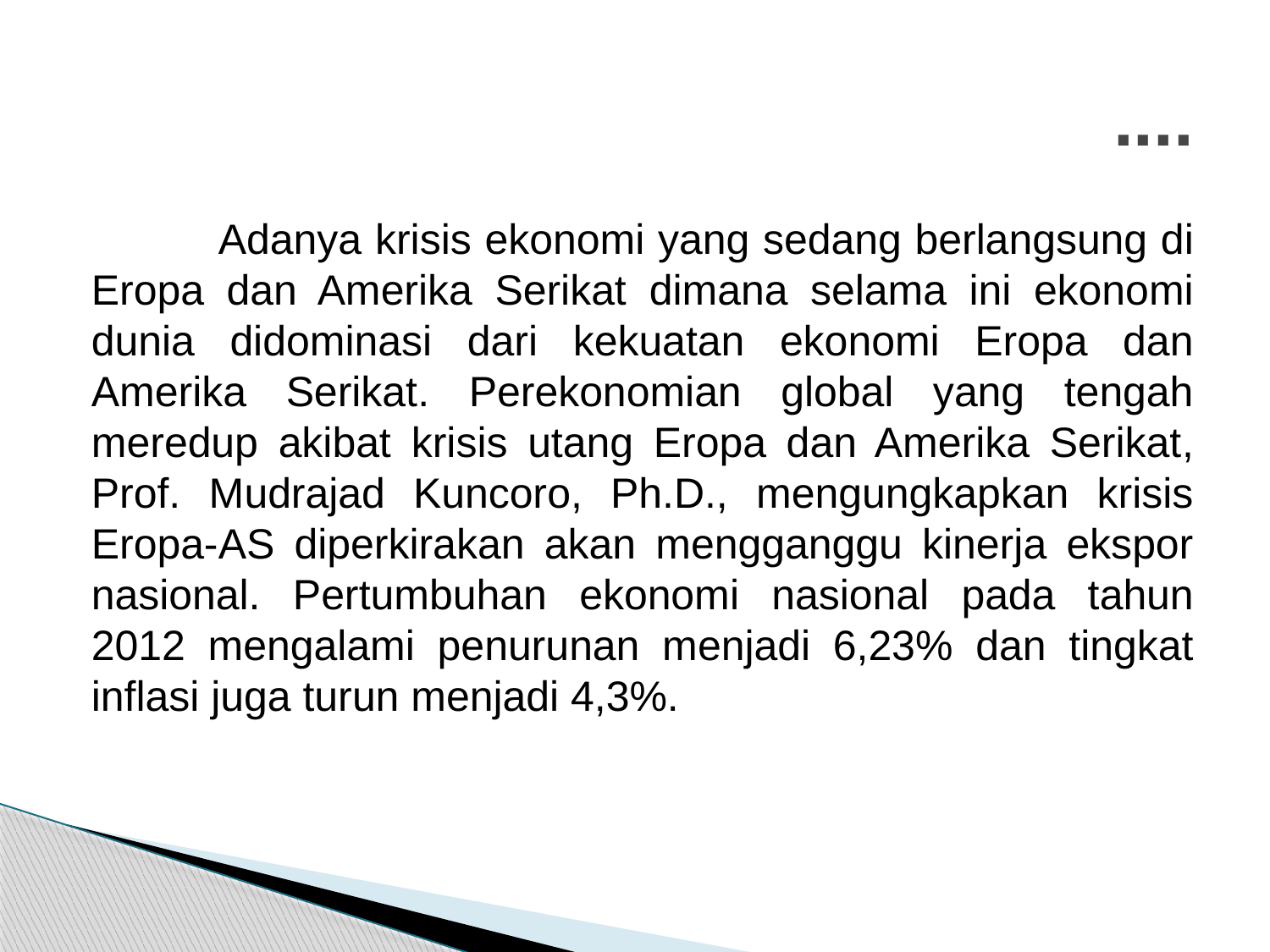

# ....
	Adanya krisis ekonomi yang sedang berlangsung di Eropa dan Amerika Serikat dimana selama ini ekonomi dunia didominasi dari kekuatan ekonomi Eropa dan Amerika Serikat. Perekonomian global yang tengah meredup akibat krisis utang Eropa dan Amerika Serikat, Prof. Mudrajad Kuncoro, Ph.D., mengungkapkan krisis Eropa-AS diperkirakan akan mengganggu kinerja ekspor nasional. Pertumbuhan ekonomi nasional pada tahun 2012 mengalami penurunan menjadi 6,23% dan tingkat inflasi juga turun menjadi 4,3%.